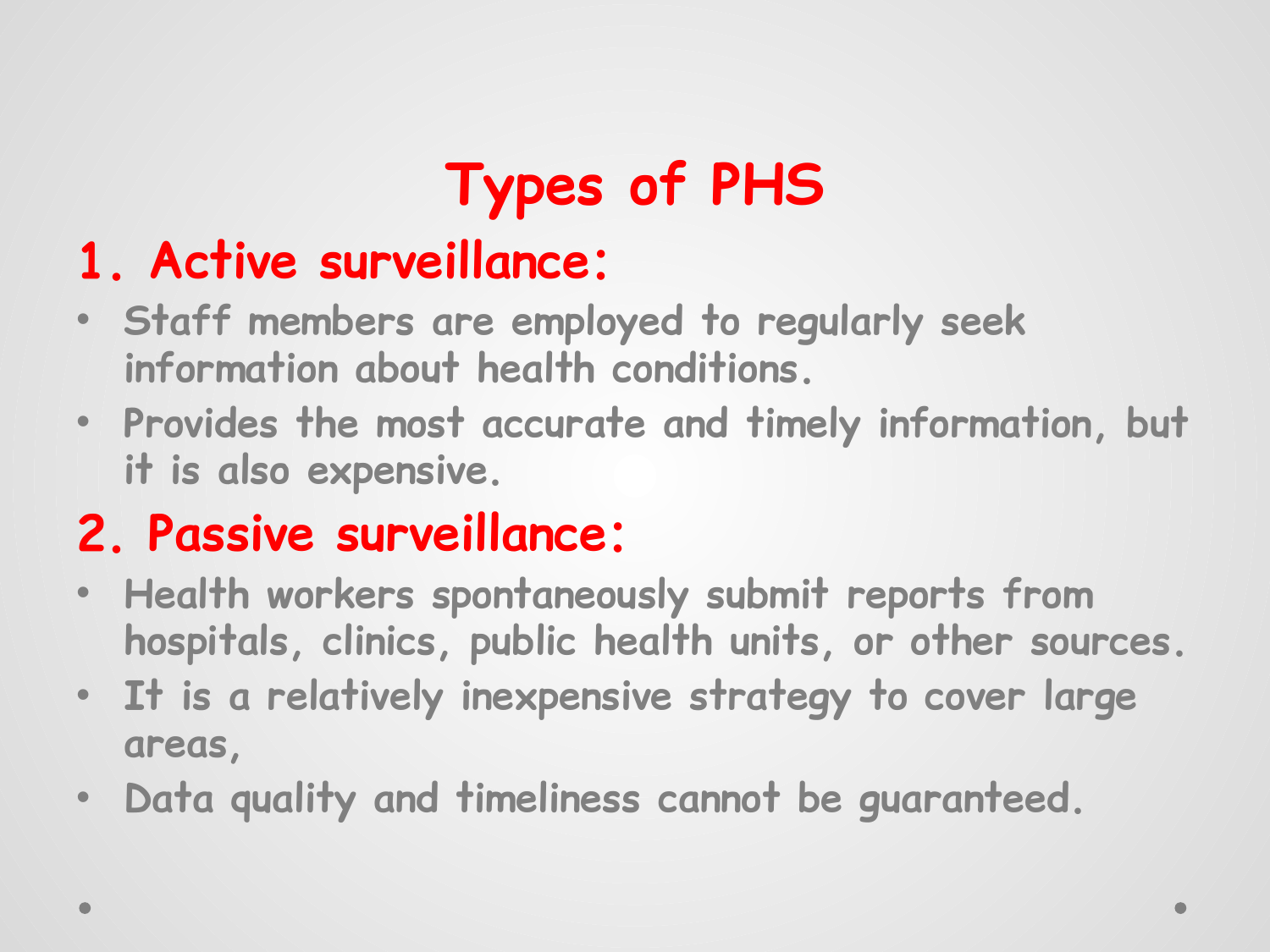

# Types of PHS
1. Active surveillance:
Staff members are employed to regularly seek information about health conditions.
Provides the most accurate and timely information, but it is also expensive.
2. Passive surveillance:
Health workers spontaneously submit reports from hospitals, clinics, public health units, or other sources.
It is a relatively inexpensive strategy to cover large areas,
Data quality and timeliness cannot be guaranteed.